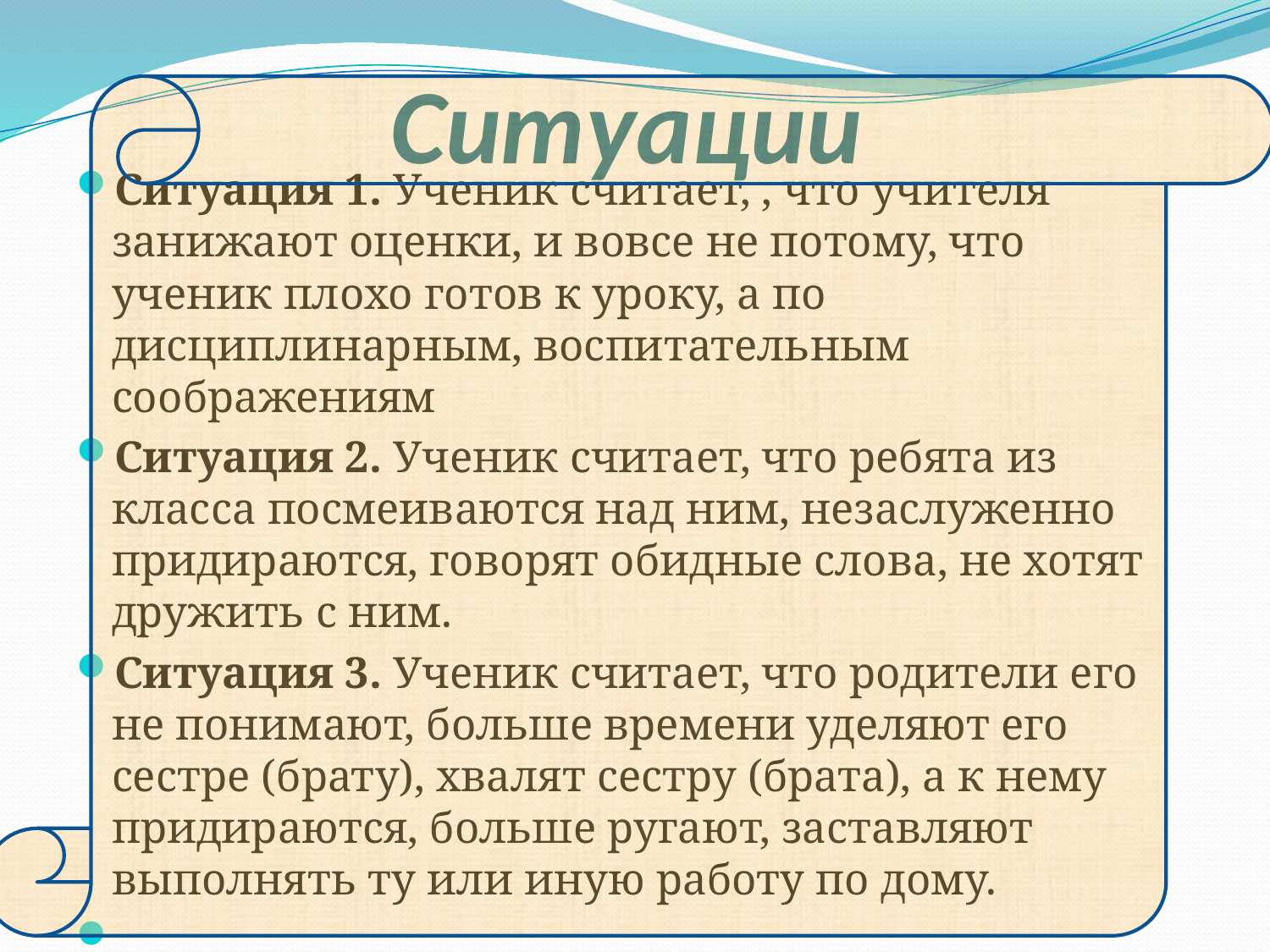

# Ситуации

Ситуация 1. Ученик считает, , что учителя занижают оценки, и вовсе не потому, что ученик плохо готов к уроку, а по дисциплинарным, воспитательным соображениям
Ситуация 2. Ученик считает, что ребята из класса посмеиваются над ним, незаслуженно придираются, говорят обидные слова, не хотят дружить с ним.
Ситуация 3. Ученик считает, что родители его не понимают, больше времени уделяют его сестре (брату), хвалят сестру (брата), а к нему придираются, больше ругают, заставляют выполнять ту или иную работу по дому.